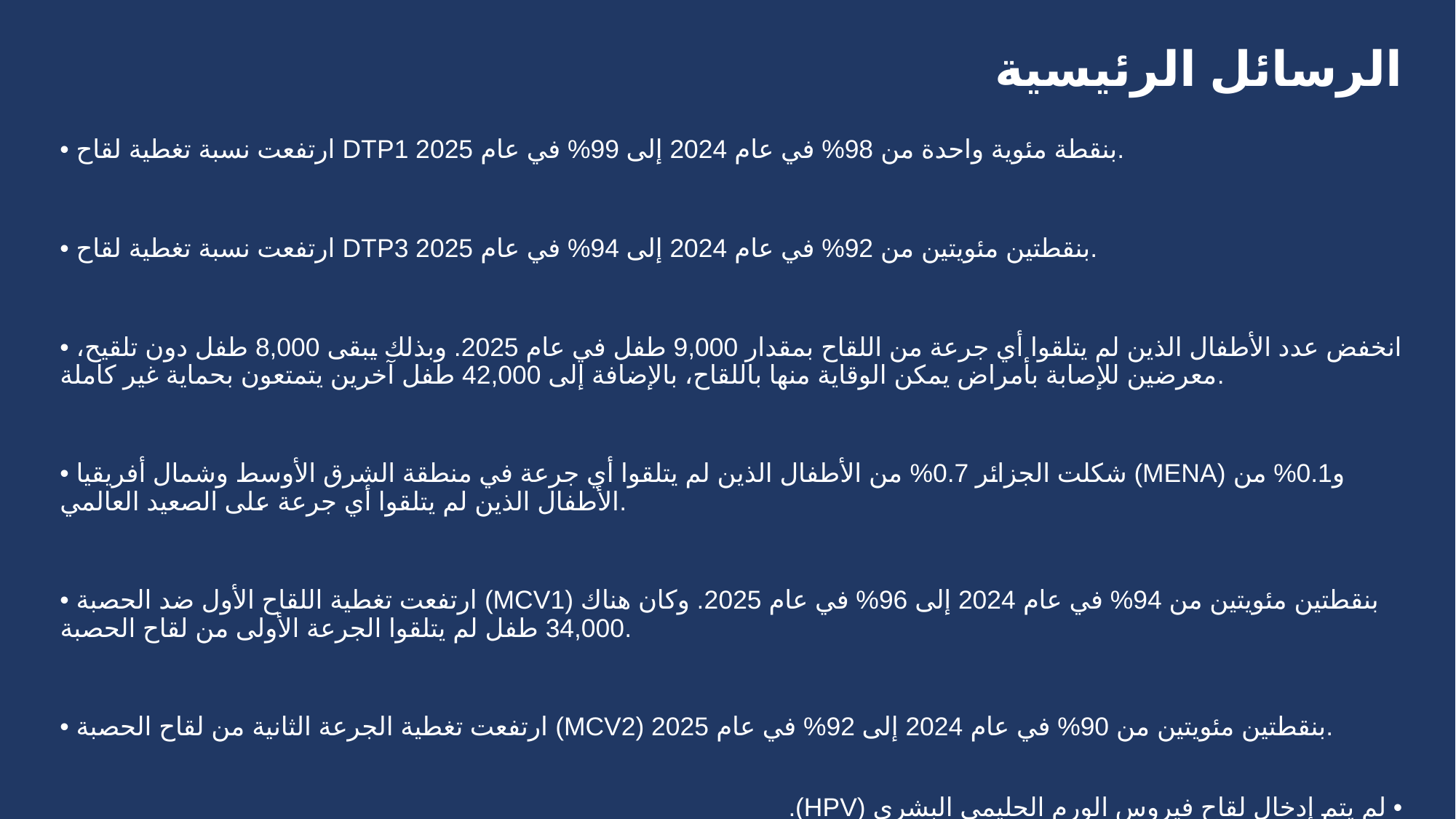

# الرسائل الرئيسية
• ارتفعت نسبة تغطية لقاح DTP1 بنقطة مئوية واحدة من 98% في عام 2024 إلى 99% في عام 2025.

• ارتفعت نسبة تغطية لقاح DTP3 بنقطتين مئويتين من 92% في عام 2024 إلى 94% في عام 2025.

• انخفض عدد الأطفال الذين لم يتلقوا أي جرعة من اللقاح بمقدار 9,000 طفل في عام 2025. وبذلك يبقى 8,000 طفل دون تلقيح، معرضين للإصابة بأمراض يمكن الوقاية منها باللقاح، بالإضافة إلى 42,000 طفل آخرين يتمتعون بحماية غير كاملة.

• شكلت الجزائر 0.7% من الأطفال الذين لم يتلقوا أي جرعة في منطقة الشرق الأوسط وشمال أفريقيا (MENA) و0.1% من الأطفال الذين لم يتلقوا أي جرعة على الصعيد العالمي.

• ارتفعت تغطية اللقاح الأول ضد الحصبة (MCV1) بنقطتين مئويتين من 94% في عام 2024 إلى 96% في عام 2025. وكان هناك 34,000 طفل لم يتلقوا الجرعة الأولى من لقاح الحصبة.

• ارتفعت تغطية الجرعة الثانية من لقاح الحصبة (MCV2) بنقطتين مئويتين من 90% في عام 2024 إلى 92% في عام 2025.

• لم يتم إدخال لقاح فيروس الورم الحليمي البشري (HPV).